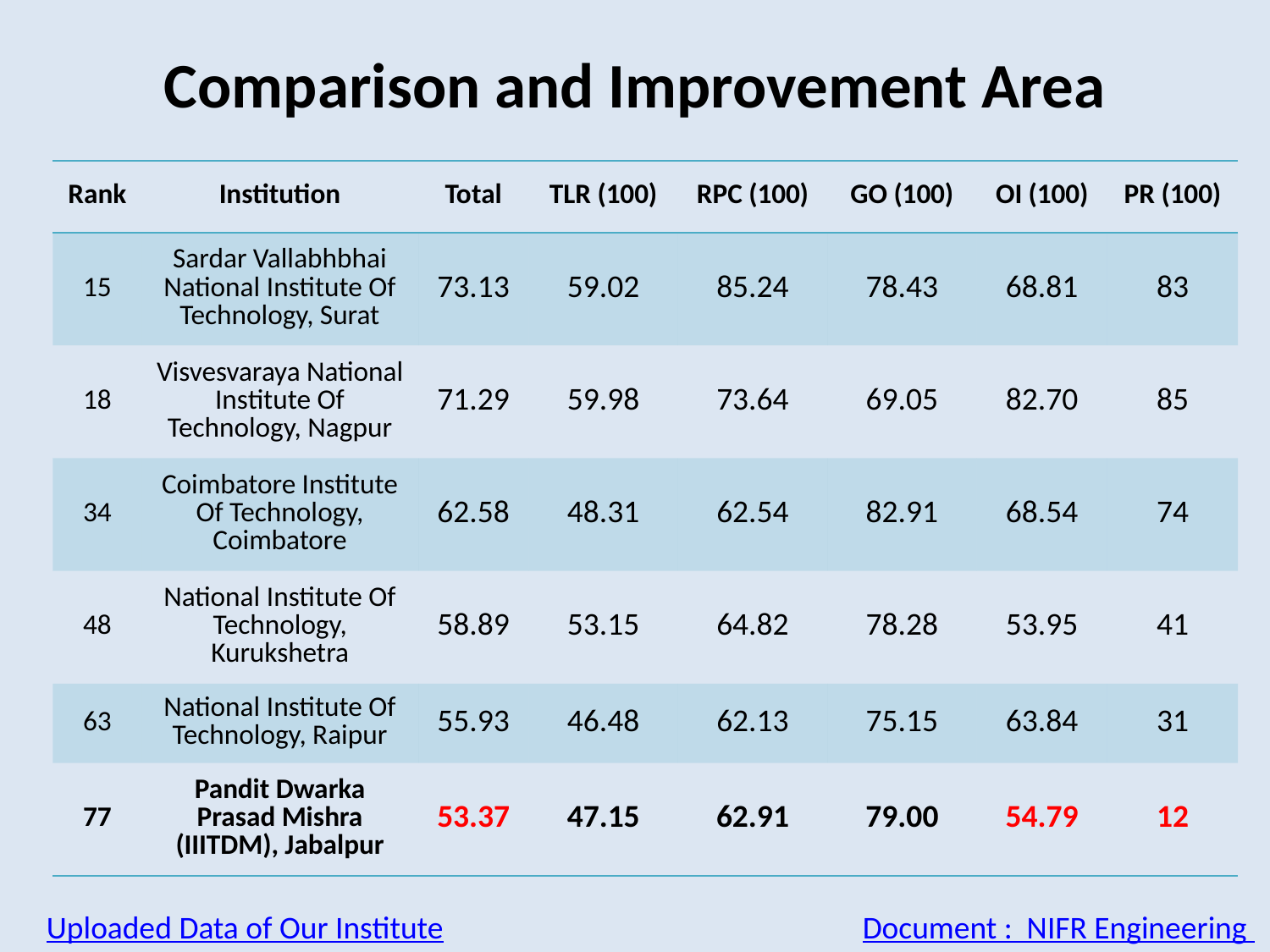

# Comparison and Improvement Area
| Rank | Institution | Total | TLR (100) | RPC (100) | GO (100) | OI (100) | PR (100) |
| --- | --- | --- | --- | --- | --- | --- | --- |
| 15 | Sardar Vallabhbhai National Institute Of Technology, Surat | 73.13 | 59.02 | 85.24 | 78.43 | 68.81 | 83 |
| 18 | Visvesvaraya National Institute Of Technology, Nagpur | 71.29 | 59.98 | 73.64 | 69.05 | 82.70 | 85 |
| 34 | Coimbatore Institute Of Technology, Coimbatore | 62.58 | 48.31 | 62.54 | 82.91 | 68.54 | 74 |
| 48 | National Institute Of Technology, Kurukshetra | 58.89 | 53.15 | 64.82 | 78.28 | 53.95 | 41 |
| 63 | National Institute Of Technology, Raipur | 55.93 | 46.48 | 62.13 | 75.15 | 63.84 | 31 |
| 77 | Pandit Dwarka Prasad Mishra (IIITDM), Jabalpur | 53.37 | 47.15 | 62.91 | 79.00 | 54.79 | 12 |
Uploaded Data of Our Institute
Document :  NIFR Engineering